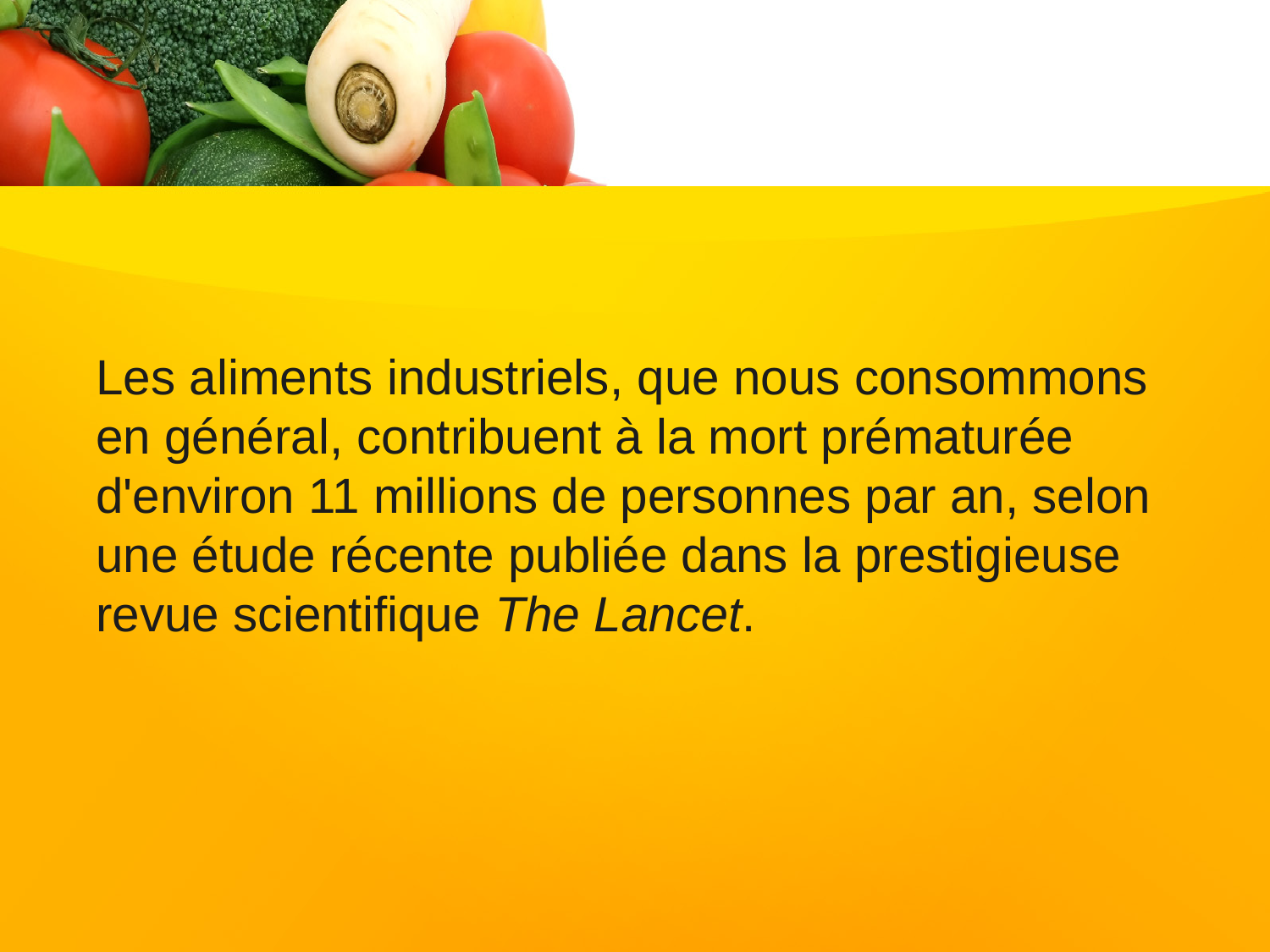

Les aliments industriels, que nous consommons en général, contribuent à la mort prématurée d'environ 11 millions de personnes par an, selon une étude récente publiée dans la prestigieuse revue scientifique The Lancet.